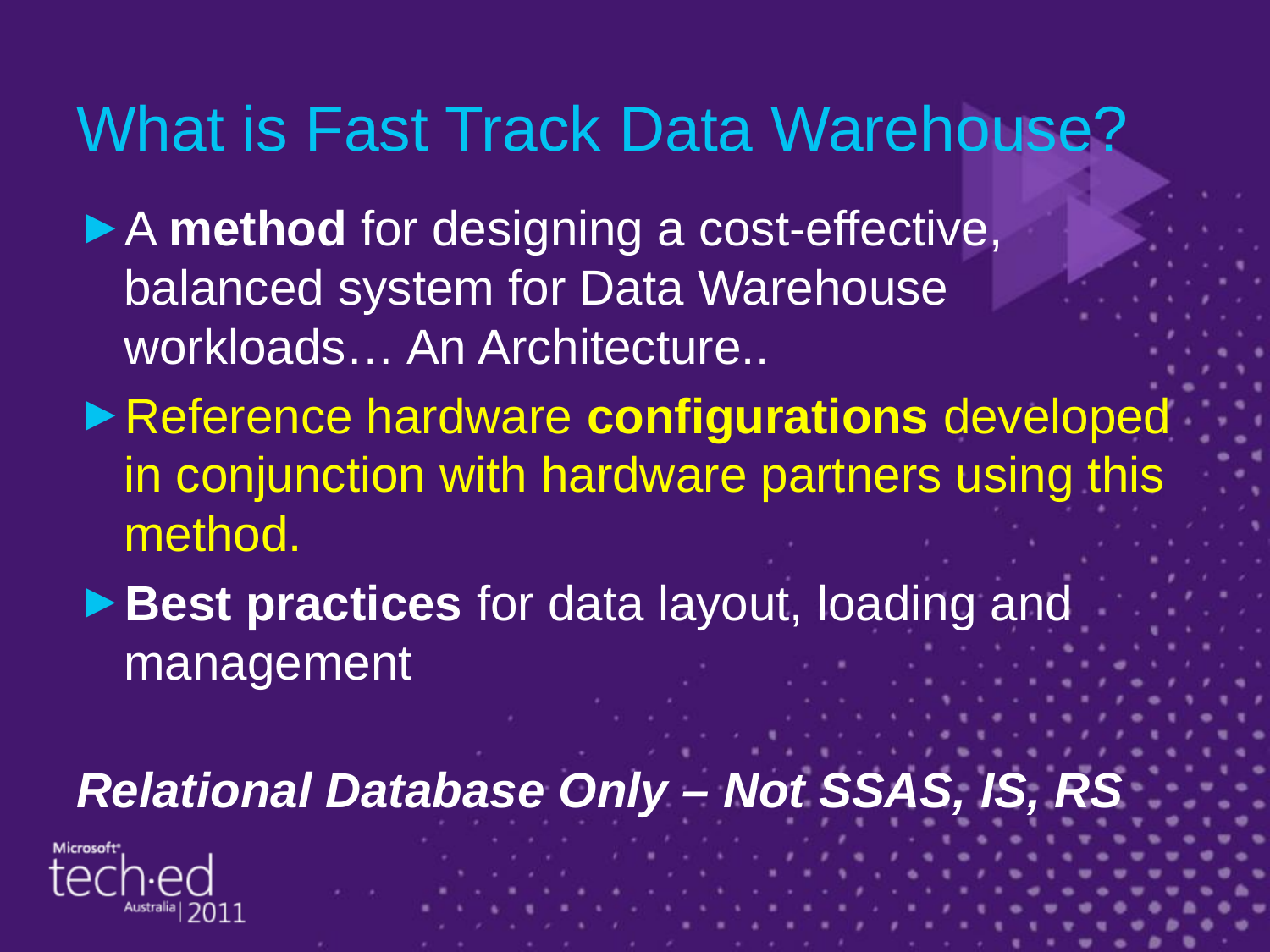

# What is Fast Track Data Warehouse?
A method for designing a cost-effective, balanced system for Data Warehouse workloads… An Architecture..
Reference hardware configurations developed in conjunction with hardware partners using this method.
Best practices for data layout, loading and management
Relational Database Only – Not SSAS, IS, RS